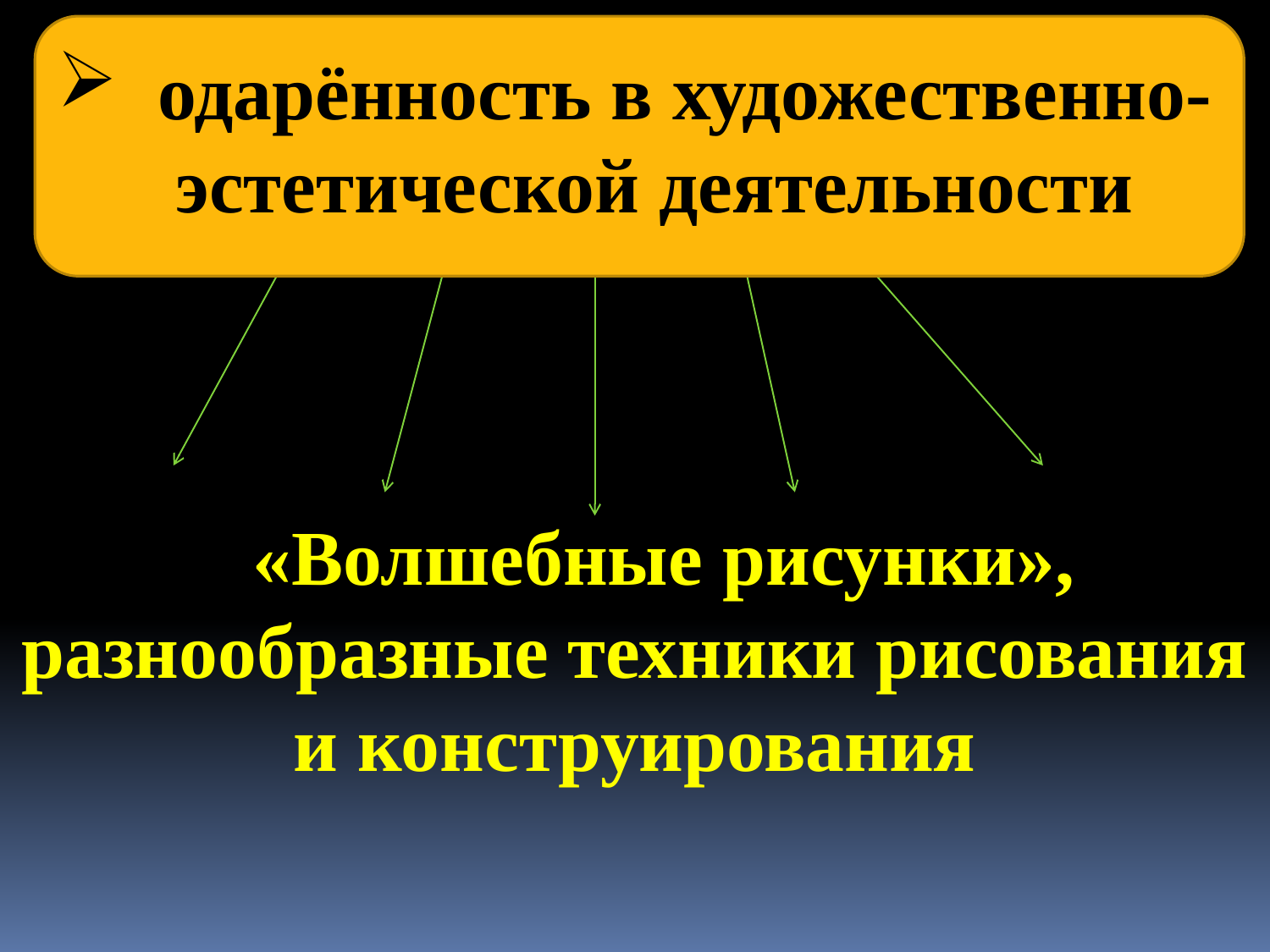

одарённость в художественно-эстетической деятельности

   «Волшебные рисунки», разнообразные техники рисования и конструирования